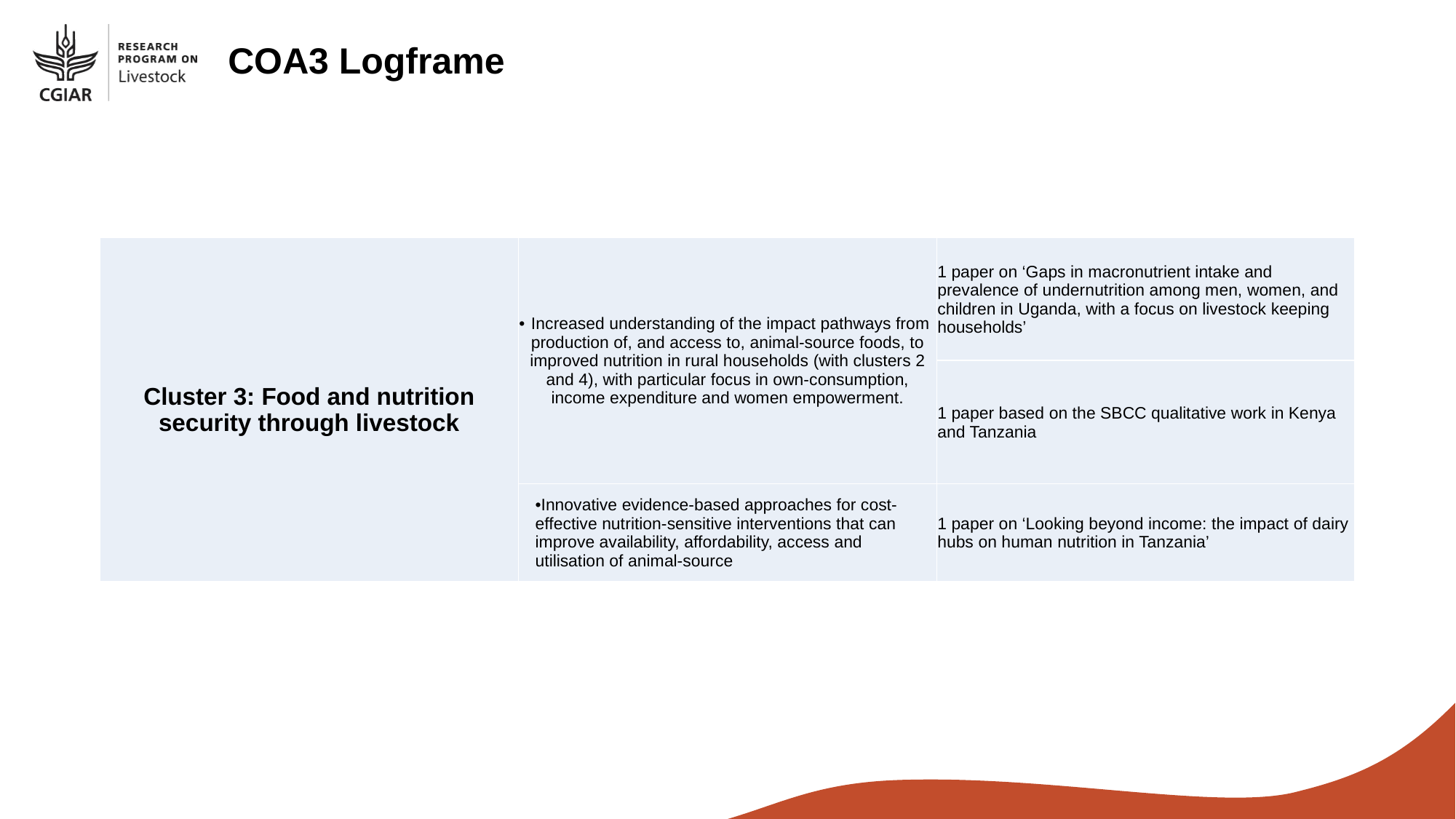

COA3 Logframe
| Cluster 3: Food and nutrition security through livestock | Increased understanding of the impact pathways from production of, and access to, animal-source foods, to improved nutrition in rural households (with clusters 2 and 4), with particular focus in own-consumption, income expenditure and women empowerment. | 1 paper on ‘Gaps in macronutrient intake and prevalence of undernutrition among men, women, and children in Uganda, with a focus on livestock keeping households’ |
| --- | --- | --- |
|  |  | 1 paper based on the SBCC qualitative work in Kenya and Tanzania |
|  | Innovative evidence-based approaches for cost-effective nutrition-sensitive interventions that can improve availability, affordability, access and utilisation of animal-source | 1 paper on ‘Looking beyond income: the impact of dairy hubs on human nutrition in Tanzania’ |